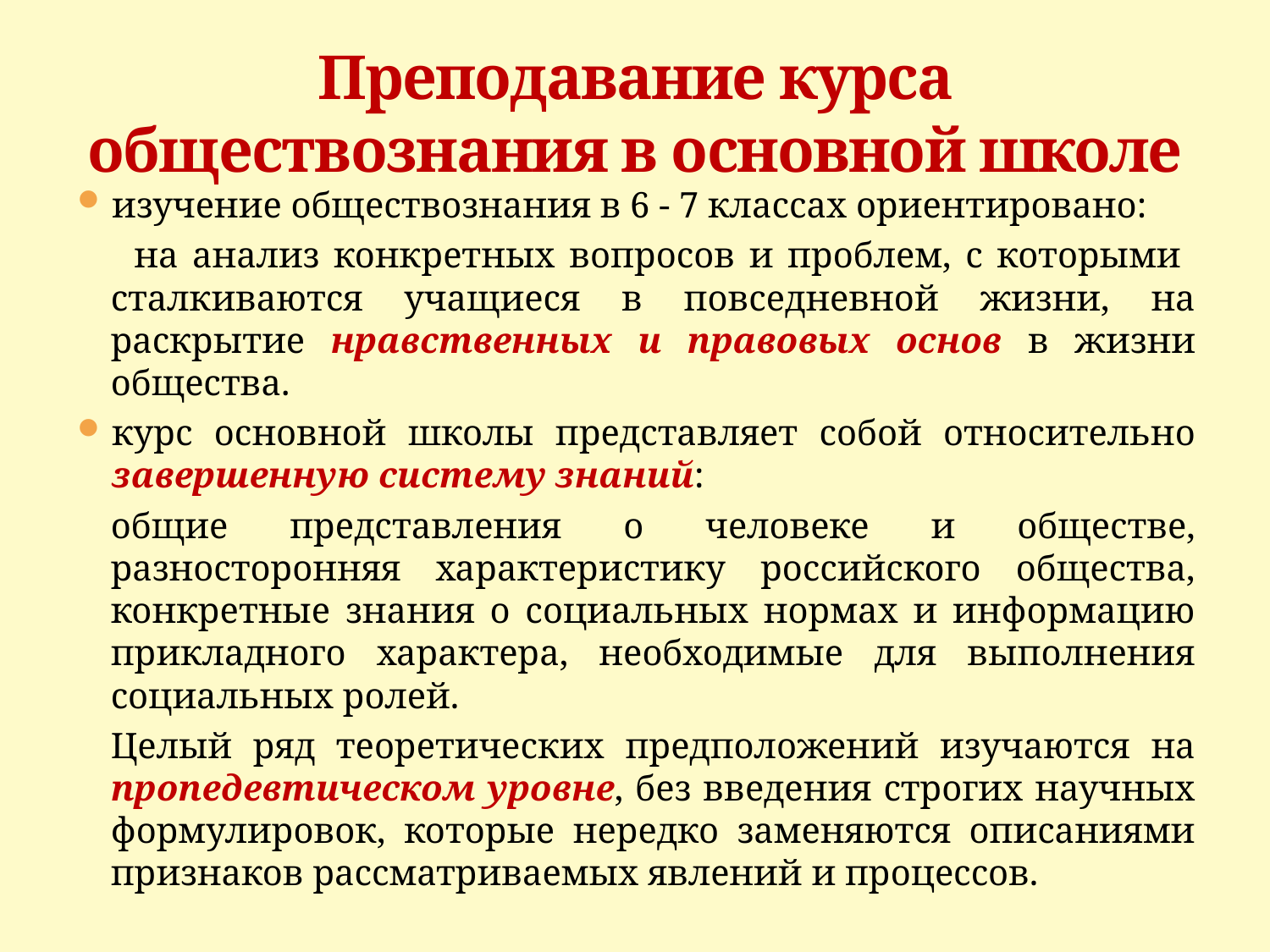

# Преподавание курса обществознания в основной школе
изучение обществознания в 6 - 7 классах ориентировано:
    на анализ конкретных вопросов и проблем, с которыми  сталкиваются учащиеся в повседневной жизни, на раскрытие нравственных и правовых основ в жизни общества.
курс основной школы представляет собой относительно завершенную систему знаний:
общие представления о человеке и обществе, разносторонняя характеристику российского общества, конкретные знания о социальных нормах и информацию прикладного характера, необходимые для выполнения социальных ролей.
Целый ряд теоретических предположений изучаются на пропедевтическом уровне, без введения строгих научных формулировок, которые нередко заменяются описаниями признаков рассматриваемых явлений и процессов.